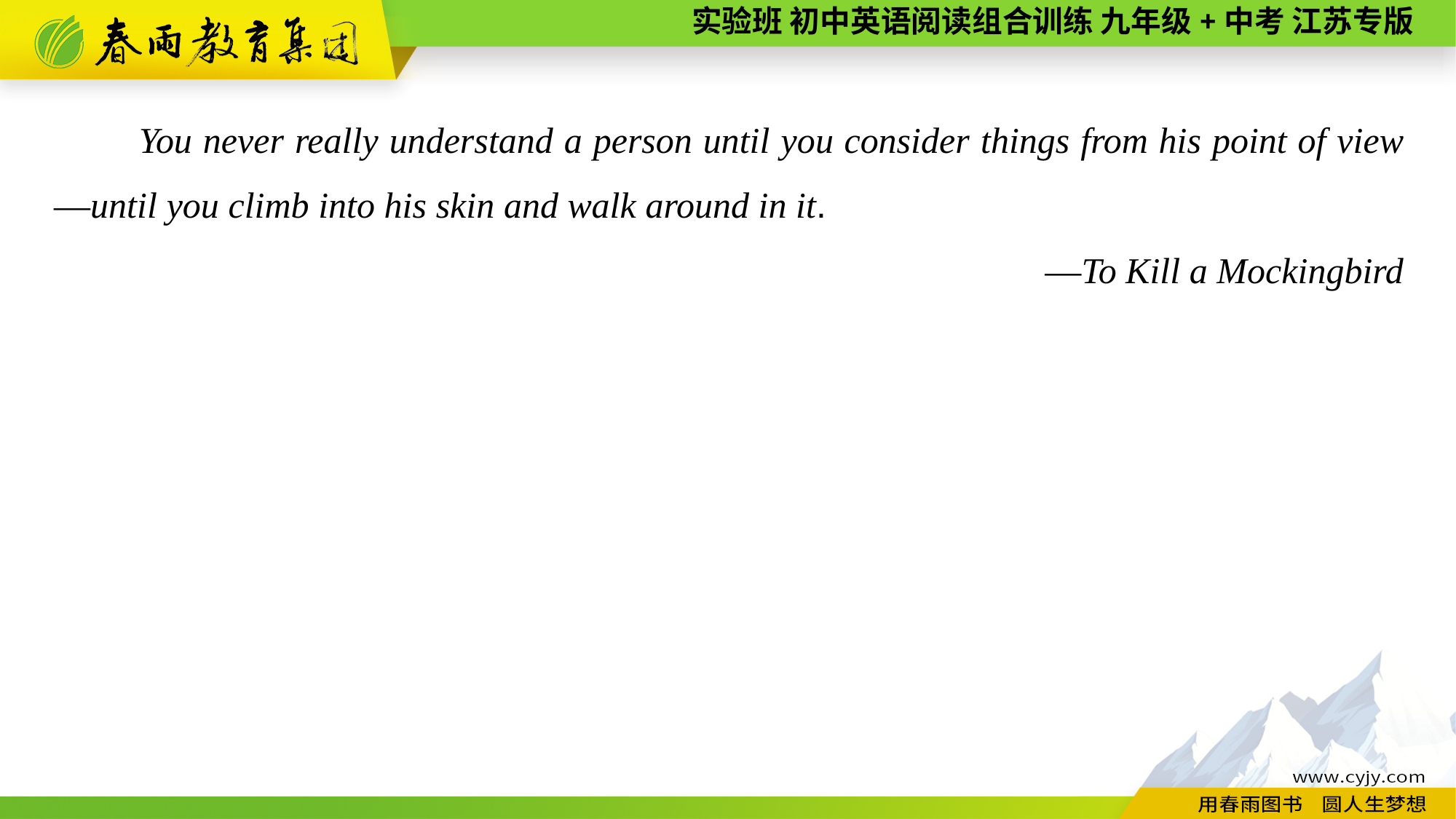

You never really understand a person until you consider things from his point of view—until you climb into his skin and walk around in it.
—To Kill a Mockingbird